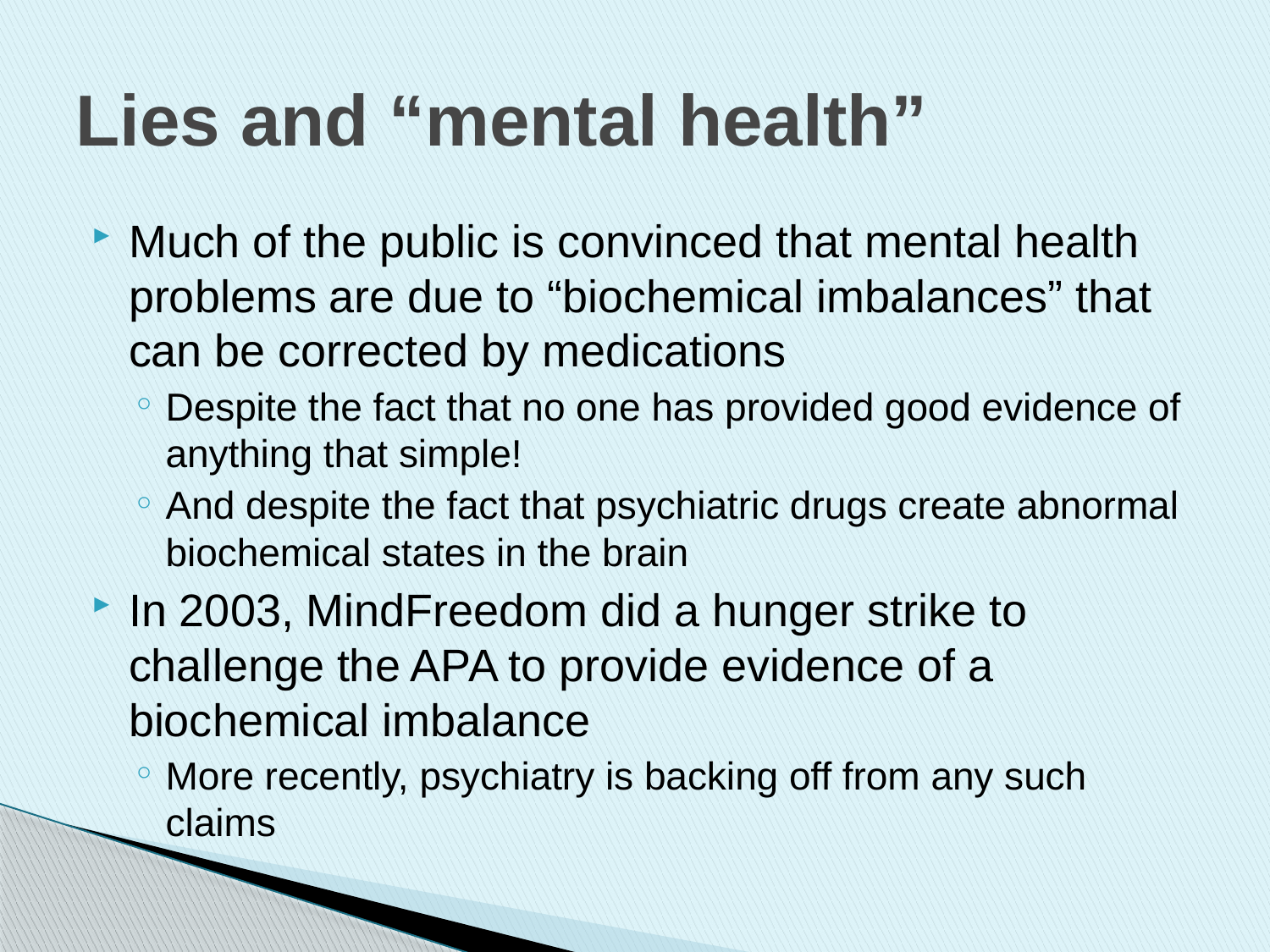

# Lies and “mental health”
Much of the public is convinced that mental health problems are due to “biochemical imbalances” that can be corrected by medications
Despite the fact that no one has provided good evidence of anything that simple!
And despite the fact that psychiatric drugs create abnormal biochemical states in the brain
In 2003, MindFreedom did a hunger strike to challenge the APA to provide evidence of a biochemical imbalance
More recently, psychiatry is backing off from any such claims